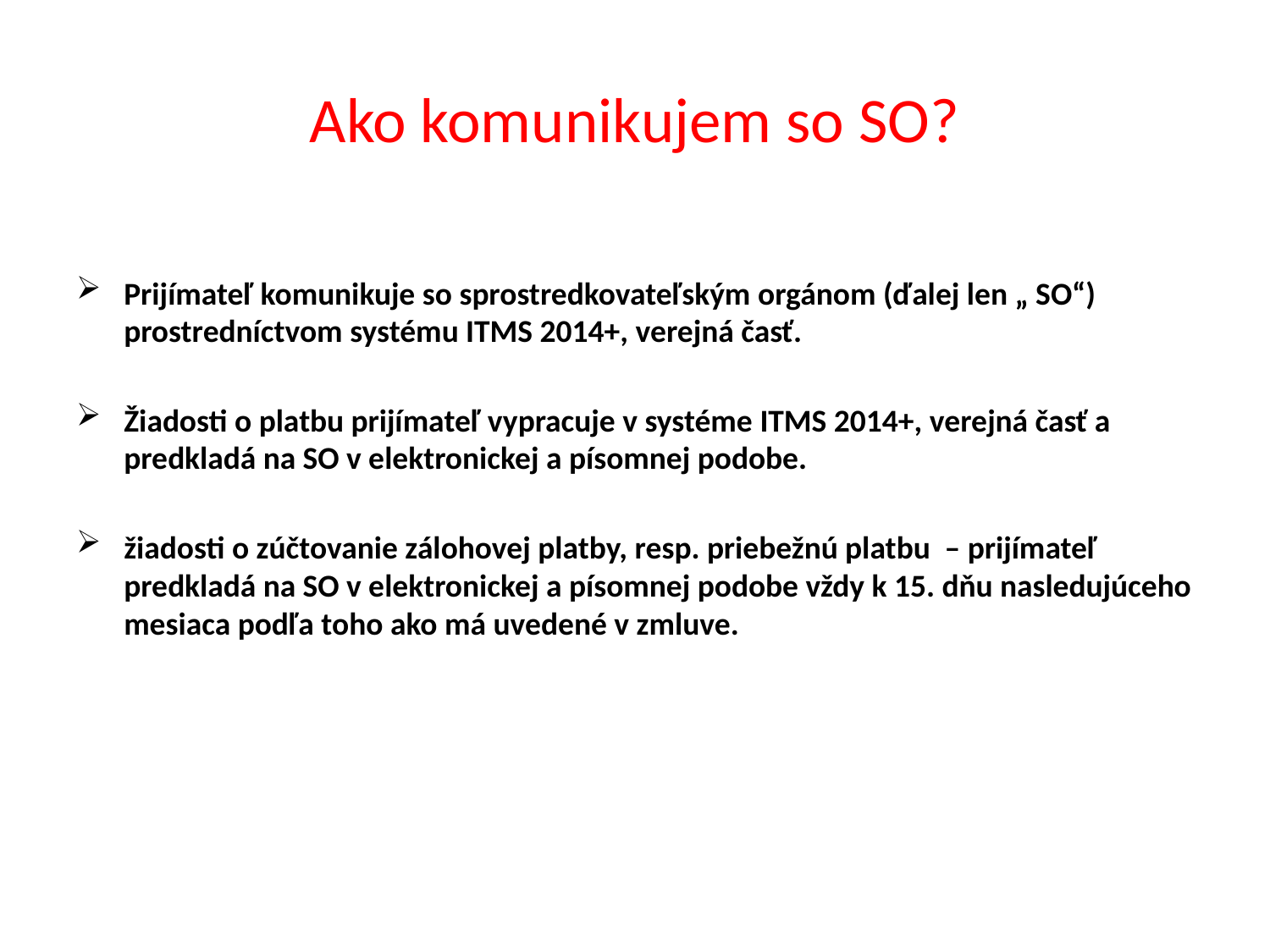

# Ako komunikujem so SO?

Prijímateľ komunikuje so sprostredkovateľským orgánom (ďalej len „ SO“) prostredníctvom systému ITMS 2014+, verejná časť.

Žiadosti o platbu prijímateľ vypracuje v systéme ITMS 2014+, verejná časť a predkladá na SO v elektronickej a písomnej podobe.

žiadosti o zúčtovanie zálohovej platby, resp. priebežnú platbu  – prijímateľ predkladá na SO v elektronickej a písomnej podobe vždy k 15. dňu nasledujúceho mesiaca podľa toho ako má uvedené v zmluve.